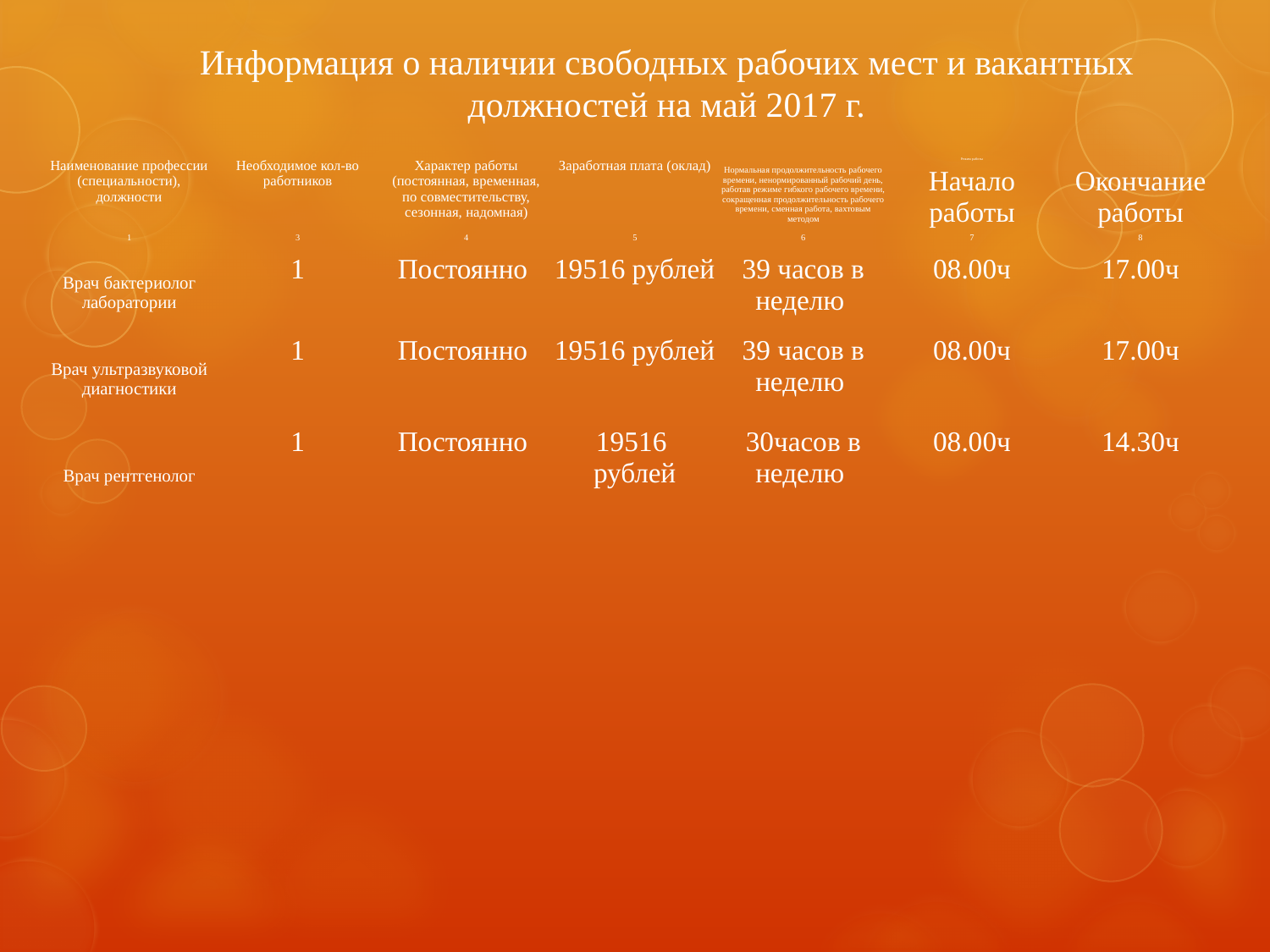

# Информация о наличии свободных рабочих мест и вакантных должностей на май 2017 г.
| Наименование профессии (специальности), должности | Необходимое кол-во работников | Характер работы (постоянная, временная, по совместительству, сезонная, надомная) | Заработная плата (оклад) | Режим работы |  |  |
| --- | --- | --- | --- | --- | --- | --- |
|  |  |  |  | Нормальная продолжительность рабочего времени, ненормированный рабочий день, работав режиме гибкого рабочего времени, сокращенная продолжительность рабочего времени, сменная работа, вахтовым методом | Начало работы | Окончание работы |
| 1 | 3 | 4 | 5 | 6 | 7 | 8 |
| Врач бактериолог лаборатории | 1 | Постоянно | 19516 рублей | 39 часов в неделю | 08.00ч | 17.00ч |
| Врач ультразвуковой диагностики | 1 | Постоянно | 19516 рублей | 39 часов в неделю | 08.00ч | 17.00ч |
| Врач рентгенолог | 1 | Постоянно | 19516 рублей | 30часов в неделю | 08.00ч | 14.30ч |